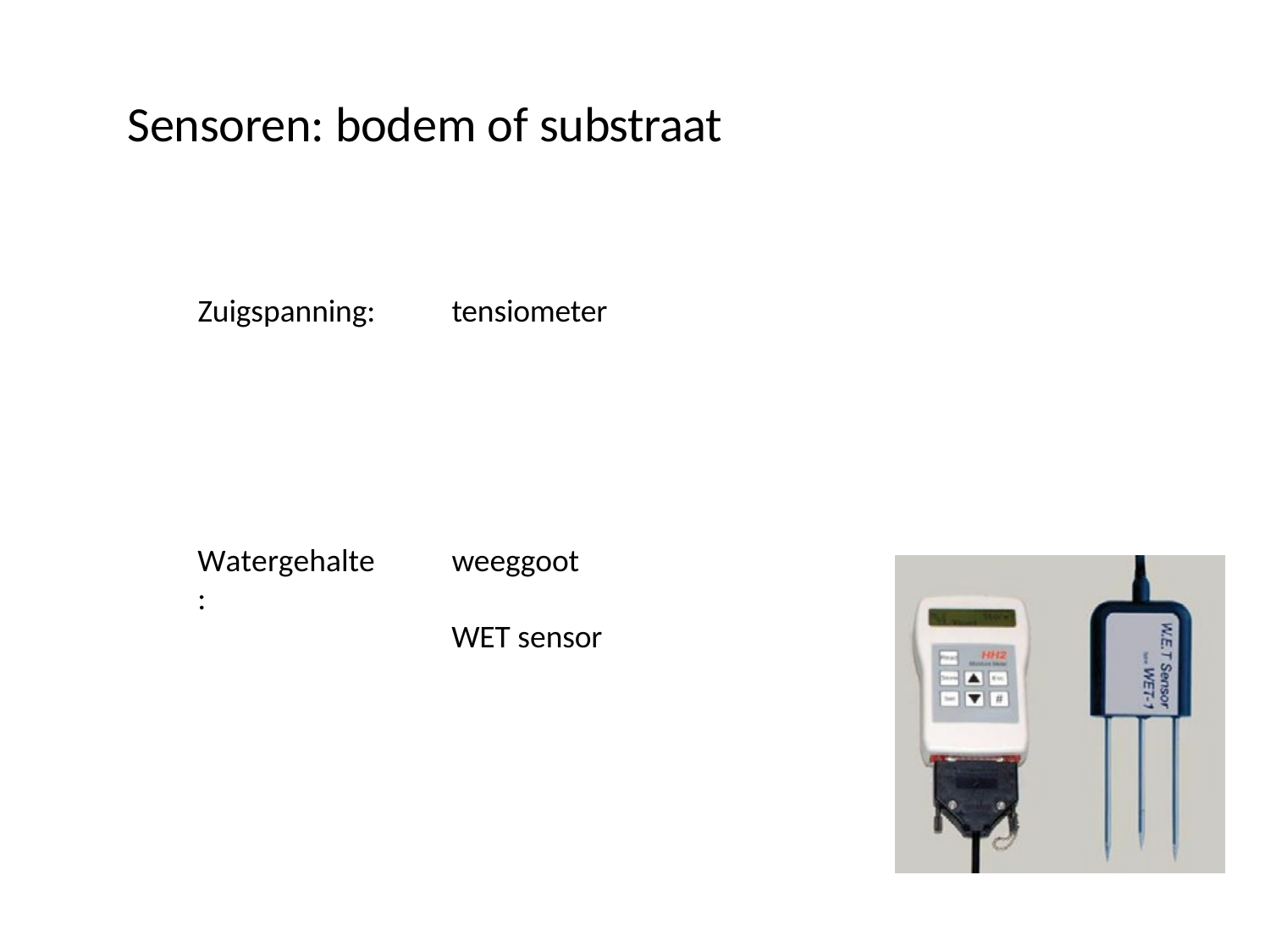

# Sensoren: bodem of substraat
Zuigspanning:
tensiometer
Watergehalte:
weeggoot

WET sensor